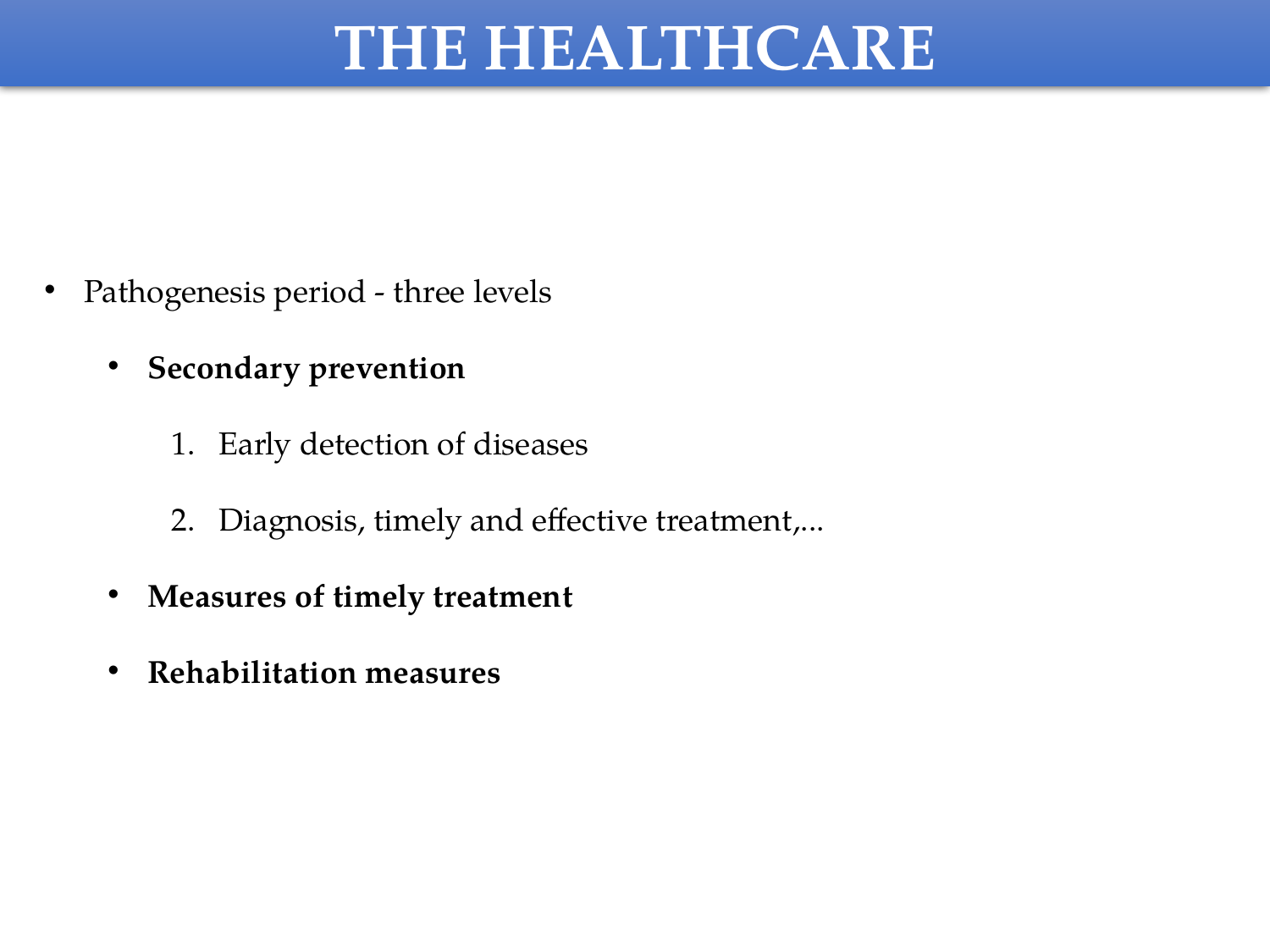

THE HEALTHCARE
Pathogenesis period - three levels
Secondary prevention
Early detection of diseases
Diagnosis, timely and effective treatment,...
Measures of timely treatment
Rehabilitation measures